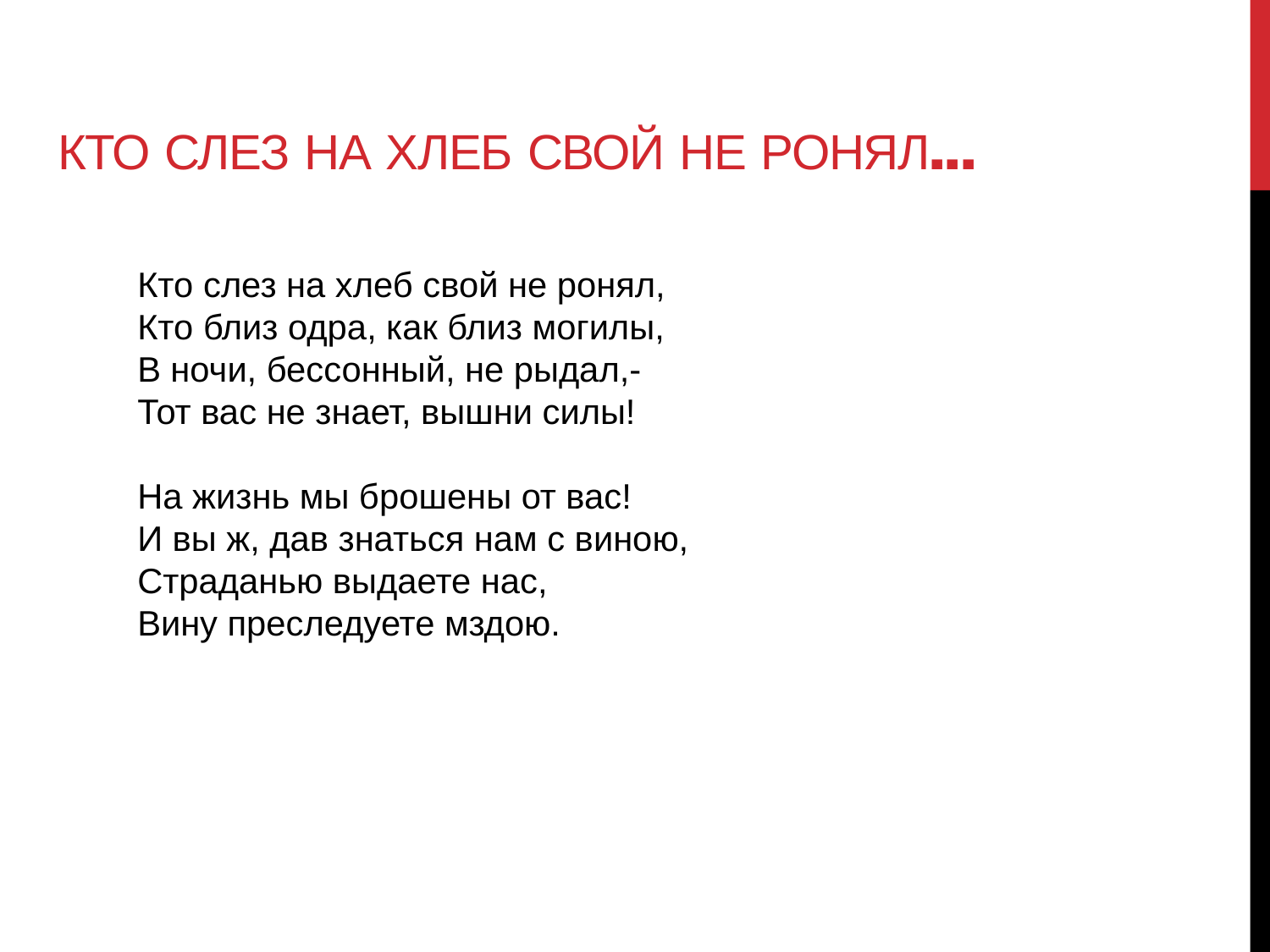

# Кто слез на хлеб свой не ронял...
Кто слез на хлеб свой не ронял,
Кто близ одра, как близ могилы,
В ночи, бессонный, не рыдал,-
Тот вас не знает, вышни силы!

На жизнь мы брошены от вас!
И вы ж, дав знаться нам с виною,
Страданью выдаете нас,
Вину преследуете мздою.